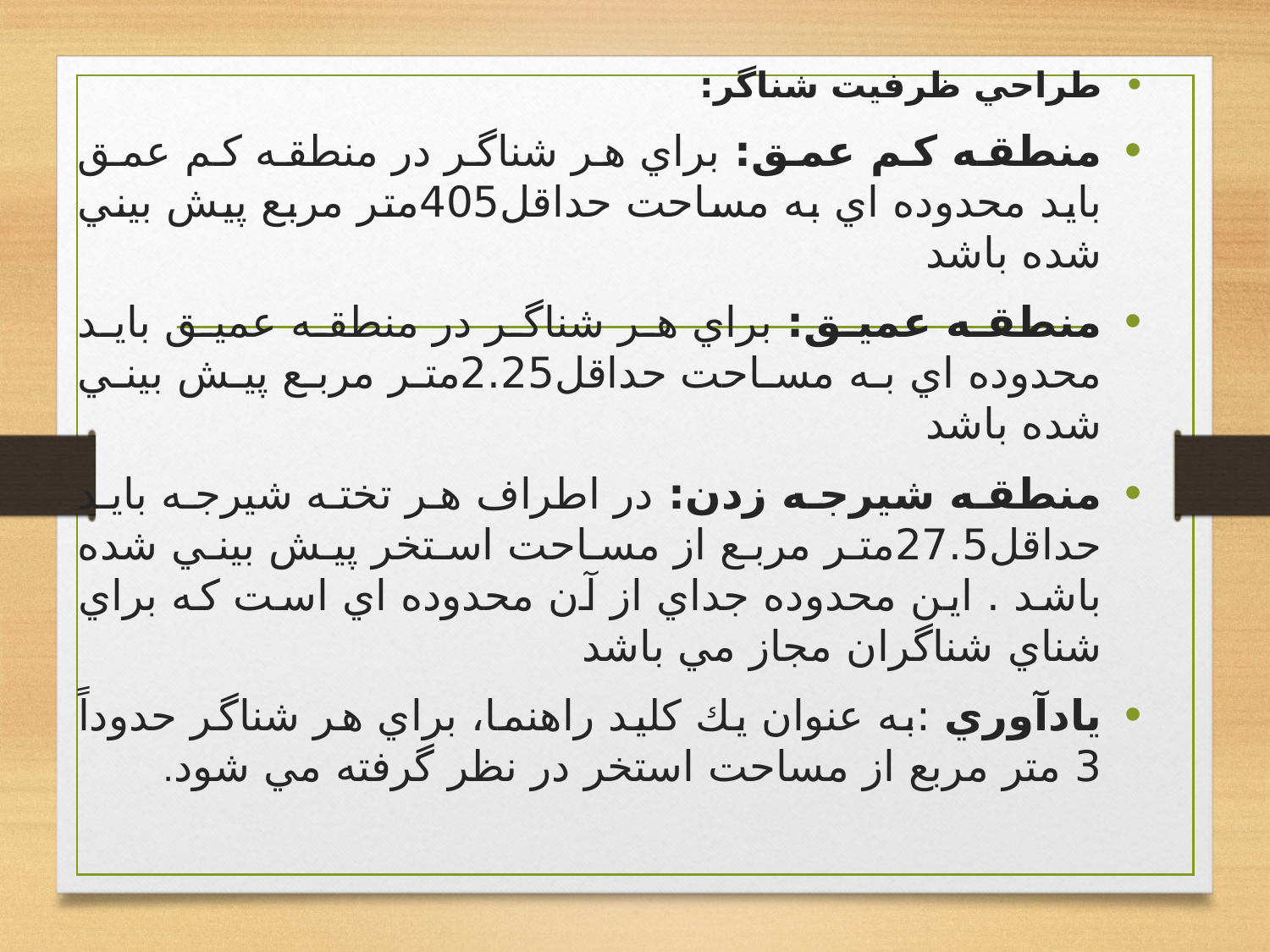

طراحي ظرفيت شناگر:
منطقه كم عمق: براي هر شناگر در منطقه كم عمق بايد محدوده اي به مساحت حداقل405متر مربع پيش بيني شده باشد
منطقه عميق: براي هر شناگر در منطقه عميق بايد محدوده اي به مساحت حداقل2.25متر مربع پيش بيني شده باشد
منطقه شيرجه زدن: در اطراف هر تخته شيرجه بايد حداقل27.5متر مربع از مساحت استخر پيش بيني شده باشد . اين محدوده جداي از آن محدوده اي است كه براي شناي شناگران مجاز مي باشد
يادآوري :به عنوان يك كليد راهنما، براي هر شناگر حدوداً 3 متر مربع از مساحت استخر در نظر گرفته مي شود.